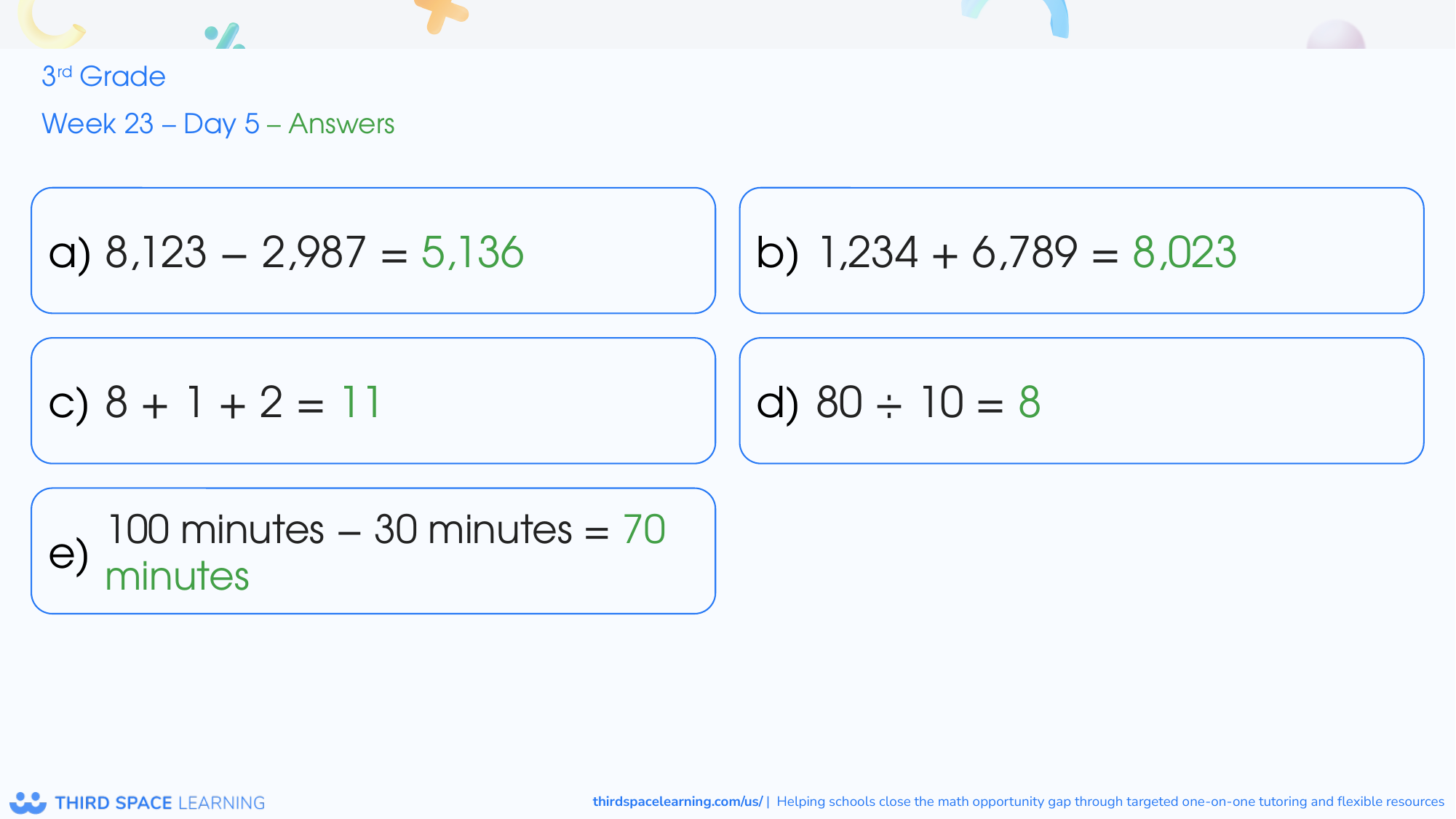

3rd Grade
Week 23 – Day 5 – Answers
8,123 − 2,987 = 5,136
1,234 + 6,789 = 8,023
8 + 1 + 2 = 11
80 ÷ 10 = 8
100 minutes − 30 minutes = 70 minutes